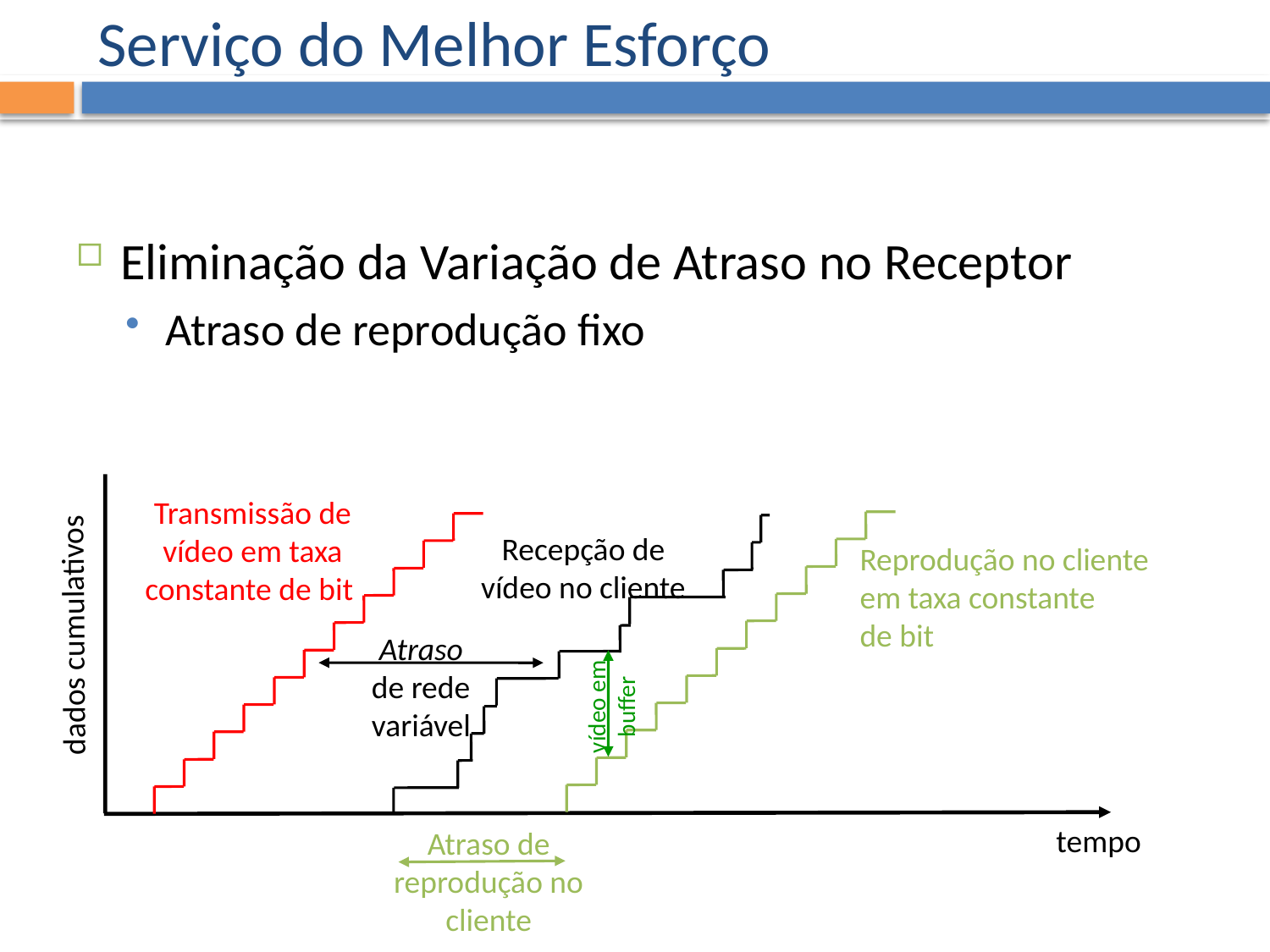

# Serviço do Melhor Esforço
Eliminação da Variação de Atraso no Receptor
Atraso de reprodução fixo

Transmissão de
vídeo em taxa constante de bit

       Reprodução no cliente
       em taxa constante
       de bit
Atraso de
reprodução no cliente

Recepção de
vídeo no cliente
Atraso
de rede
variável

dados cumulativos

vídeo em
buffer

tempo